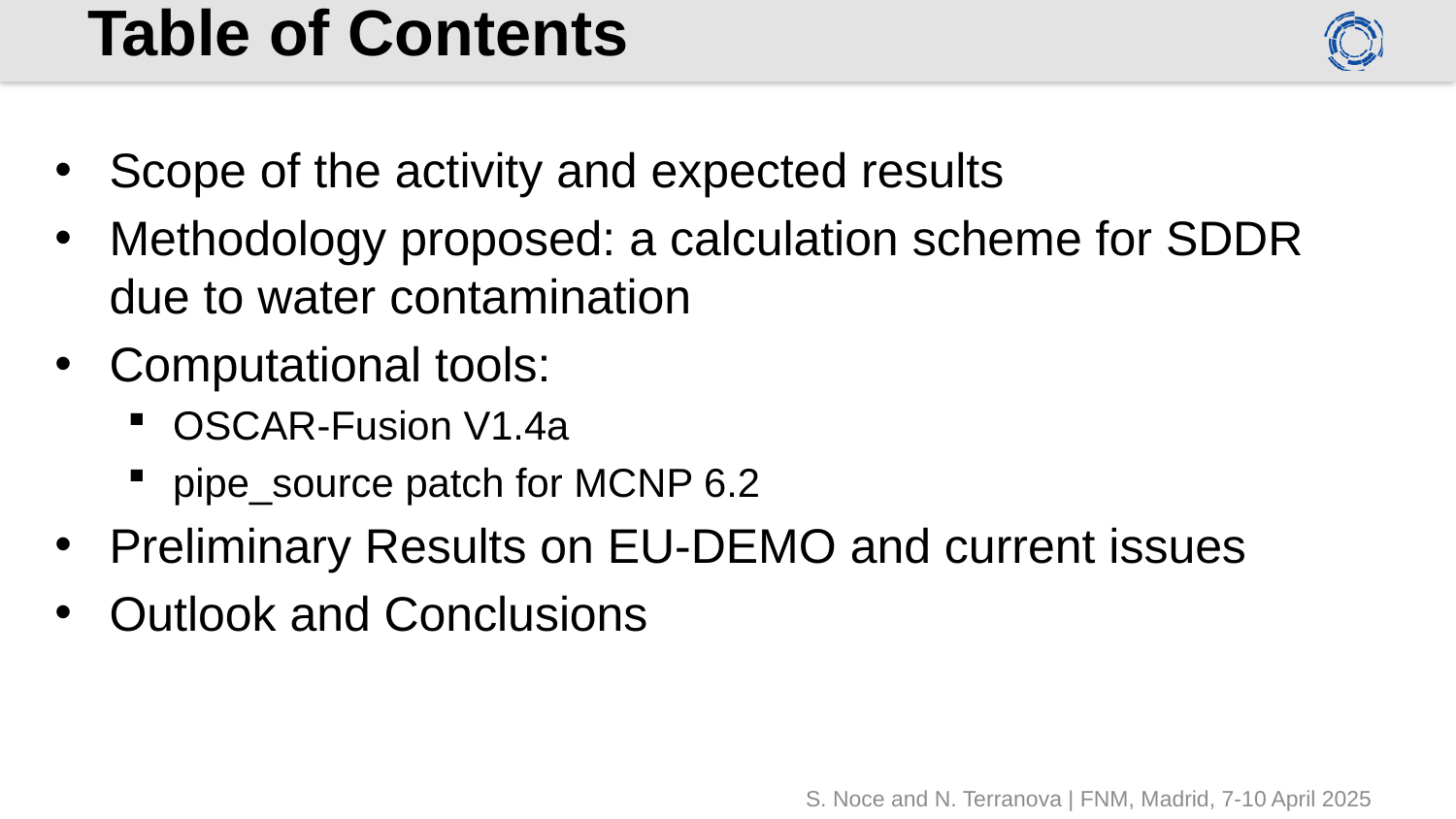

# Table of Contents
Scope of the activity and expected results
Methodology proposed: a calculation scheme for SDDR due to water contamination
Computational tools:
OSCAR-Fusion V1.4a
pipe_source patch for MCNP 6.2
Preliminary Results on EU-DEMO and current issues
Outlook and Conclusions

S. Noce and N. Terranova | FNM, Madrid, 7-10 April 2025